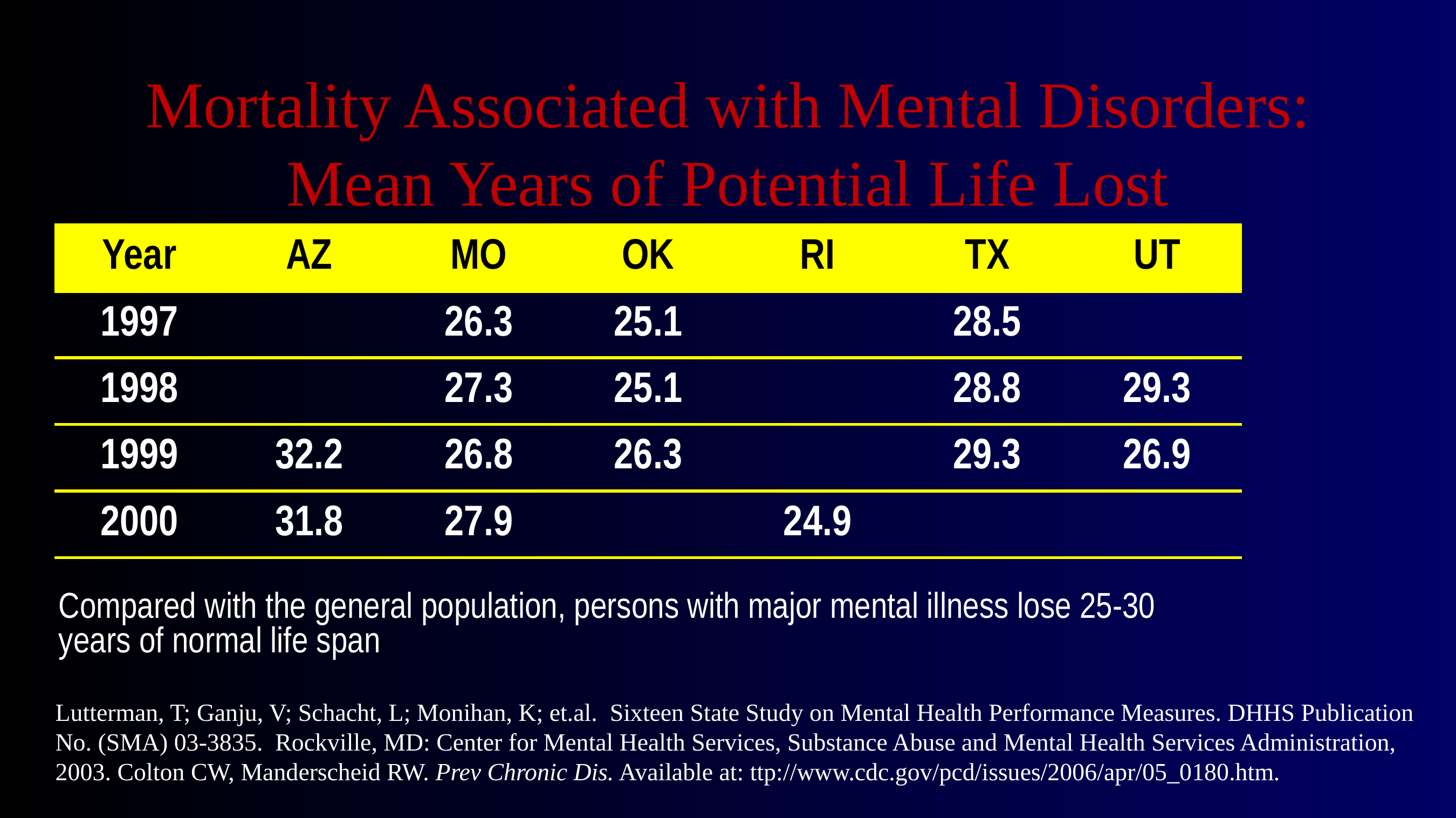

# Mortality Associated with Mental Disorders: Mean Years of Potential Life Lost
| Year | AZ | MO | OK | RI | TX | UT |
| --- | --- | --- | --- | --- | --- | --- |
| 1997 |  | 26.3 | 25.1 |  | 28.5 |  |
| 1998 |  | 27.3 | 25.1 |  | 28.8 | 29.3 |
| 1999 | 32.2 | 26.8 | 26.3 |  | 29.3 | 26.9 |
| 2000 | 31.8 | 27.9 |  | 24.9 |  |  |
Compared with the general population, persons with major mental illness lose 25-30 years of normal life span
Lutterman, T; Ganju, V; Schacht, L; Monihan, K; et.al.  Sixteen State Study on Mental Health Performance Measures. DHHS Publication No. (SMA) 03-3835.  Rockville, MD: Center for Mental Health Services, Substance Abuse and Mental Health Services Administration, 2003. Colton CW, Manderscheid RW. Prev Chronic Dis. Available at: ttp://www.cdc.gov/pcd/issues/2006/apr/05_0180.htm.